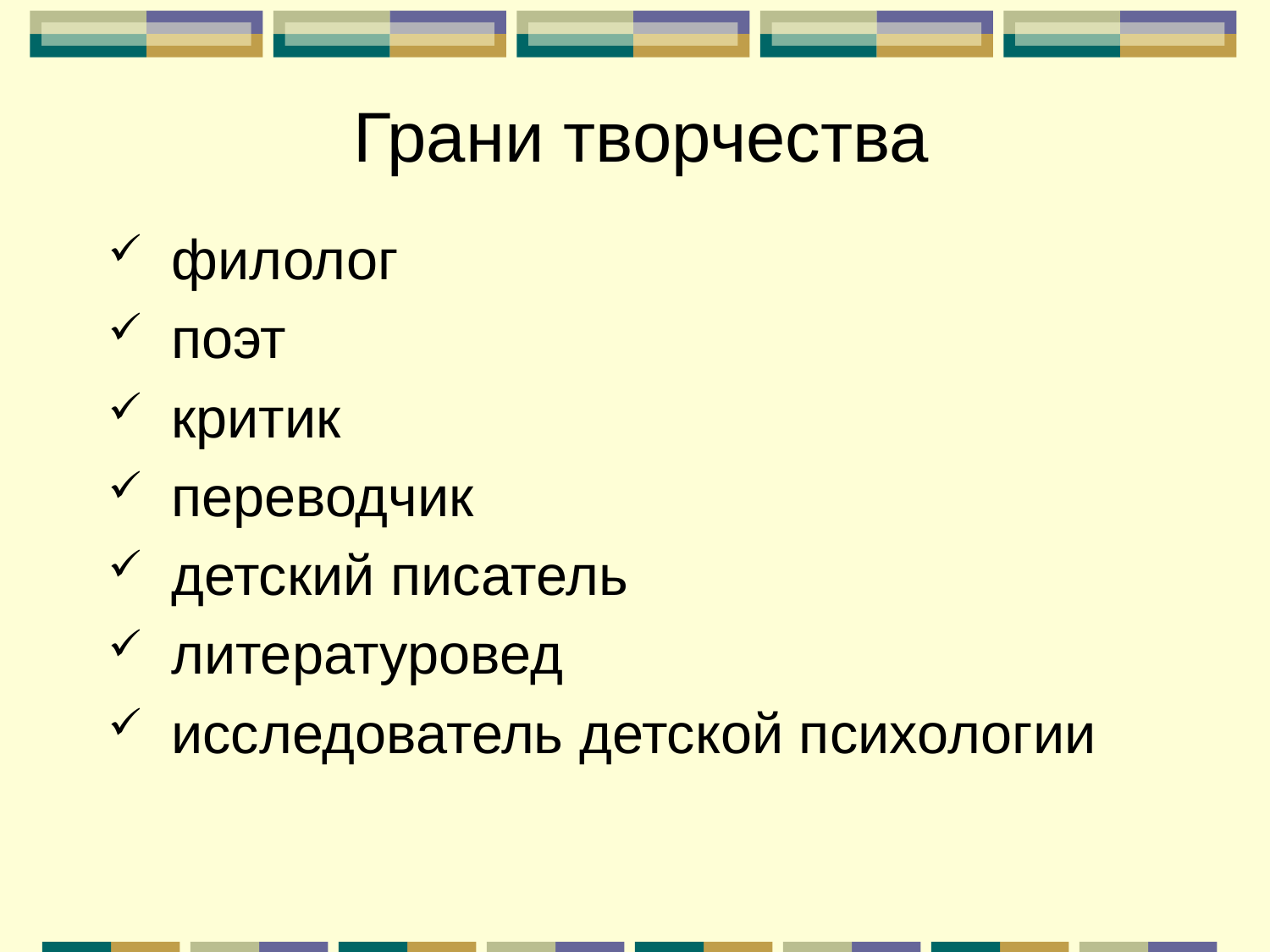

# Грани творчества
 филолог
 поэт
 критик
 переводчик
 детский писатель
 литературовед
 исследователь детской психологии